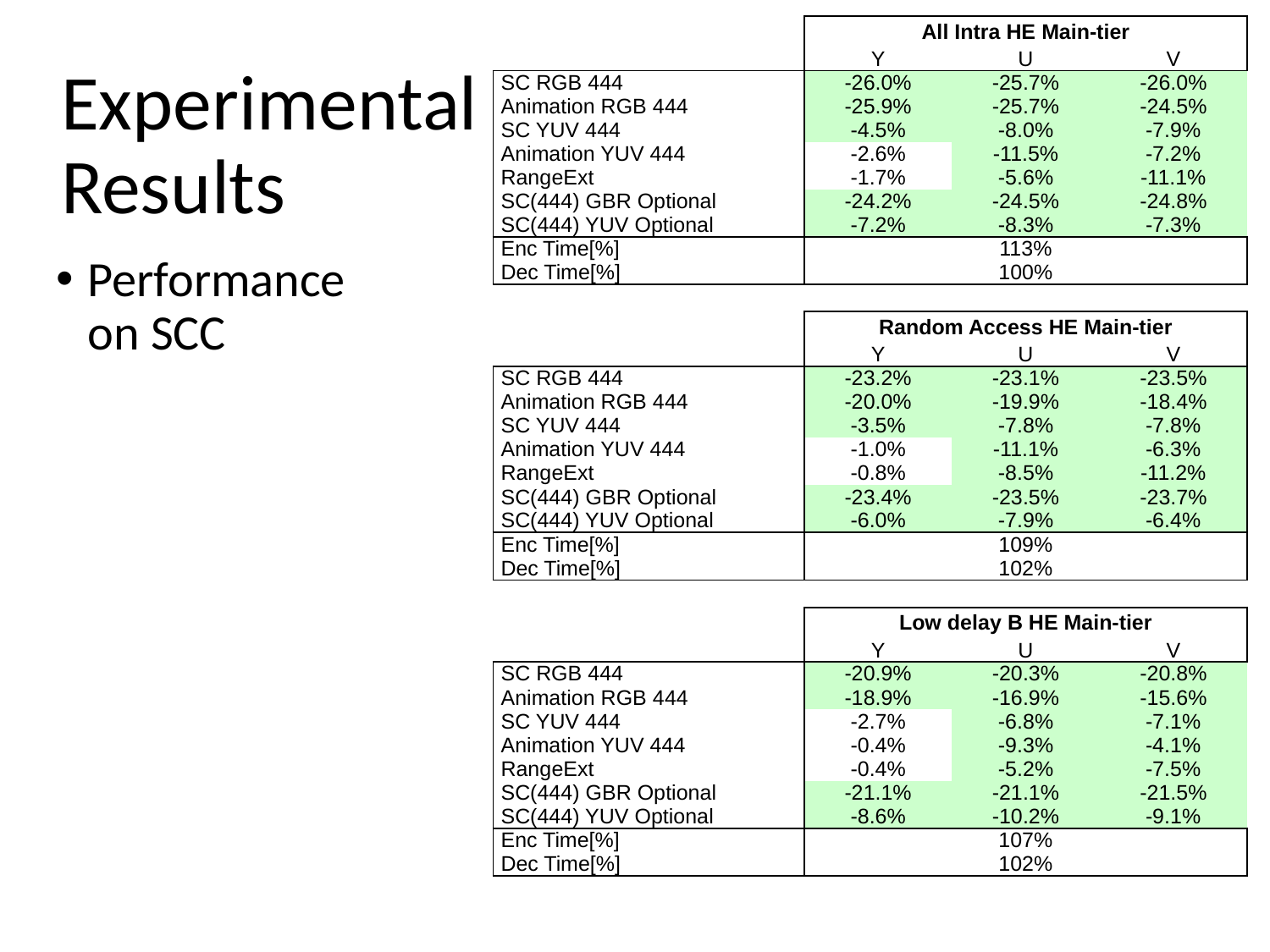

|  | All Intra HE Main-tier |  |  |
| --- | --- | --- | --- |
|  | Y | U | V |
| SC RGB 444 | -26.0% | -25.7% | -26.0% |
| Animation RGB 444 | -25.9% | -25.7% | -24.5% |
| SC YUV 444 | -4.5% | -8.0% | -7.9% |
| Animation YUV 444 | -2.6% | -11.5% | -7.2% |
| RangeExt | -1.7% | -5.6% | -11.1% |
| SC(444) GBR Optional | -24.2% | -24.5% | -24.8% |
| SC(444) YUV Optional | -7.2% | -8.3% | -7.3% |
| Enc Time[%] | 113% |  |  |
| Dec Time[%] | 100% |  |  |
|  |  |  |  |
|  | Random Access HE Main-tier |  |  |
|  | Y | U | V |
| SC RGB 444 | -23.2% | -23.1% | -23.5% |
| Animation RGB 444 | -20.0% | -19.9% | -18.4% |
| SC YUV 444 | -3.5% | -7.8% | -7.8% |
| Animation YUV 444 | -1.0% | -11.1% | -6.3% |
| RangeExt | -0.8% | -8.5% | -11.2% |
| SC(444) GBR Optional | -23.4% | -23.5% | -23.7% |
| SC(444) YUV Optional | -6.0% | -7.9% | -6.4% |
| Enc Time[%] | 109% |  |  |
| Dec Time[%] | 102% |  |  |
|  |  |  |  |
|  | Low delay B HE Main-tier |  |  |
|  | Y | U | V |
| SC RGB 444 | -20.9% | -20.3% | -20.8% |
| Animation RGB 444 | -18.9% | -16.9% | -15.6% |
| SC YUV 444 | -2.7% | -6.8% | -7.1% |
| Animation YUV 444 | -0.4% | -9.3% | -4.1% |
| RangeExt | -0.4% | -5.2% | -7.5% |
| SC(444) GBR Optional | -21.1% | -21.1% | -21.5% |
| SC(444) YUV Optional | -8.6% | -10.2% | -9.1% |
| Enc Time[%] | 107% |  |  |
| Dec Time[%] | 102% |  |  |
# Experimental Results
Performance on SCC